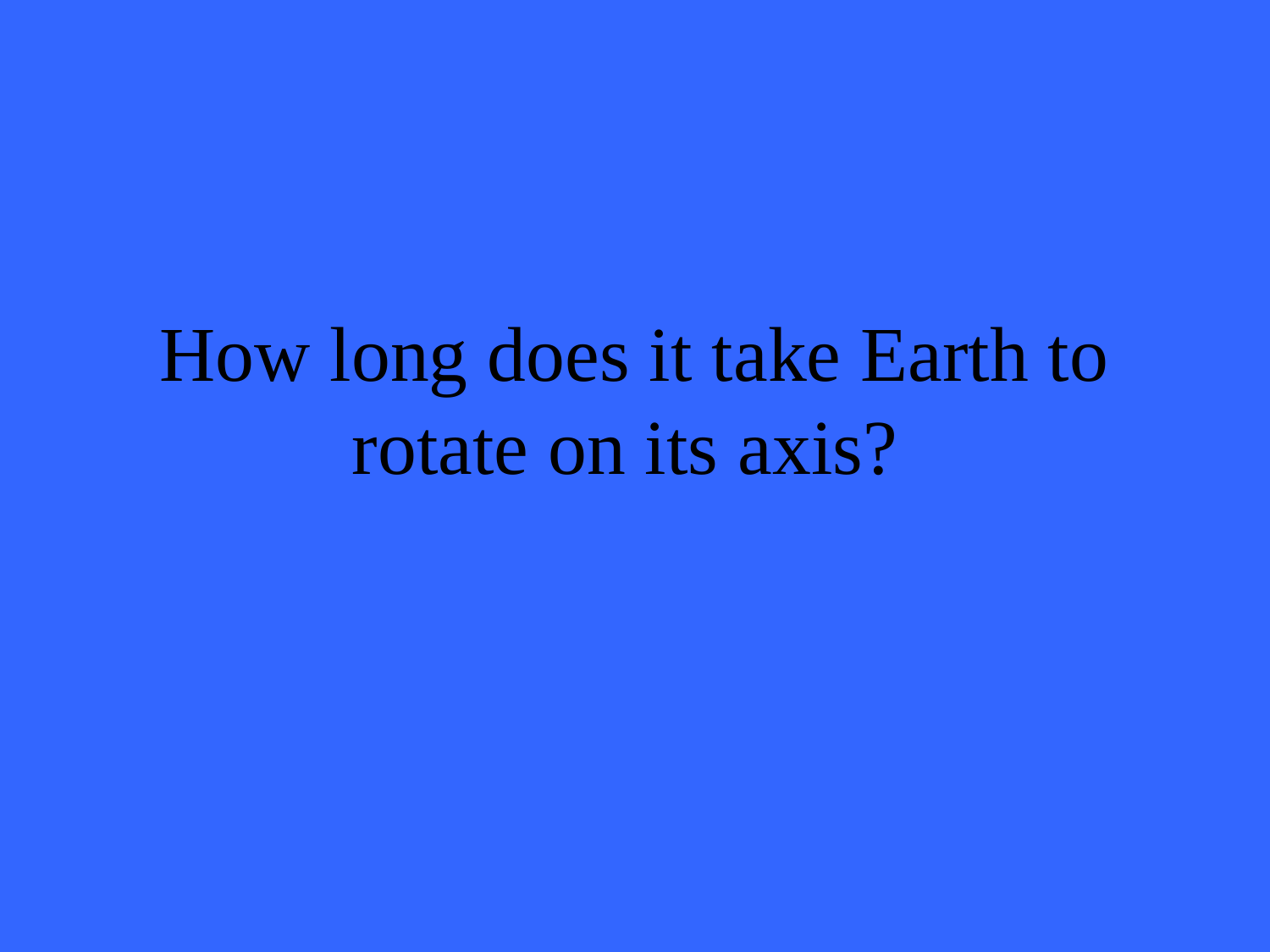

# How long does it take Earth to rotate on its axis?